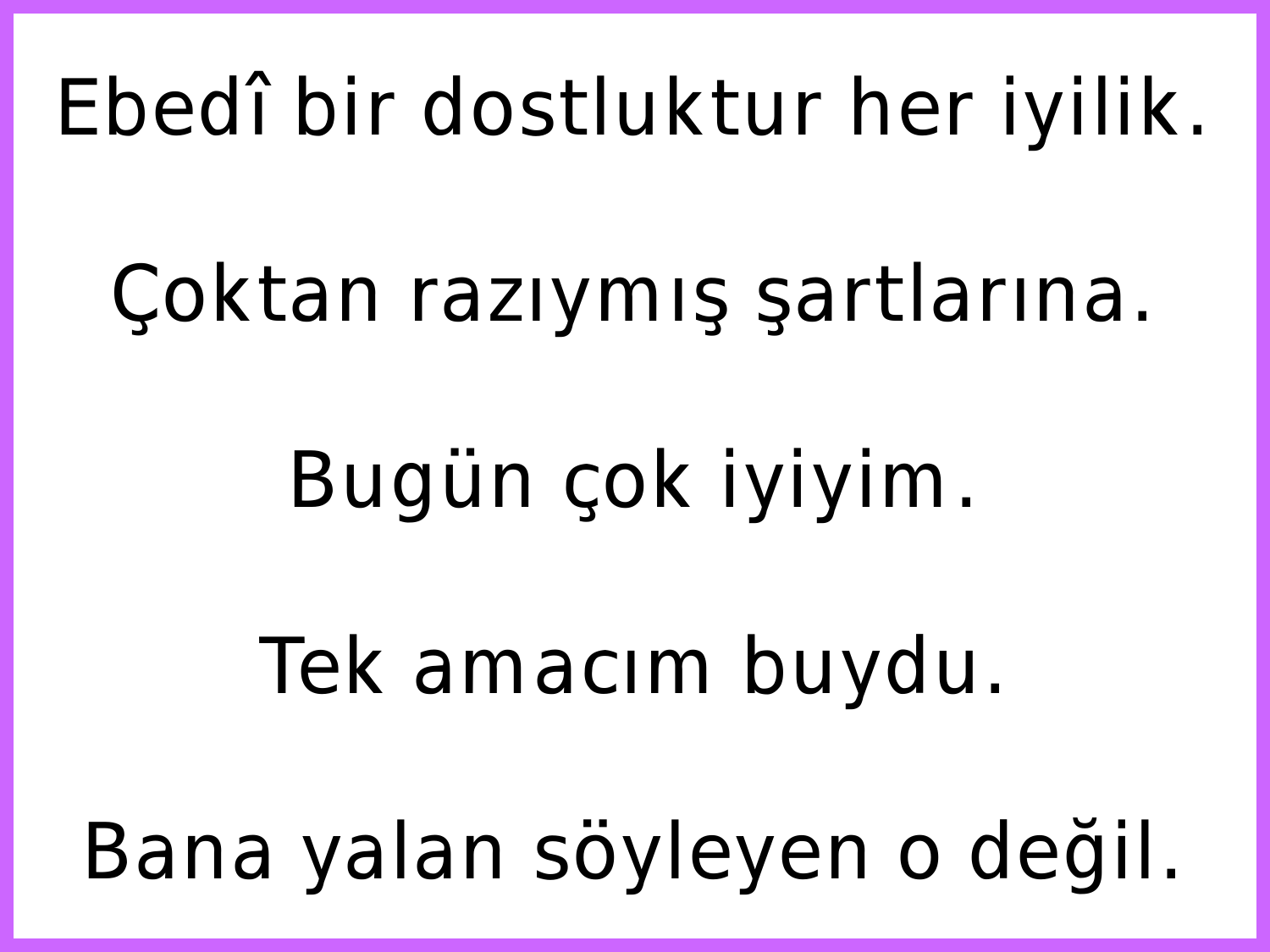

# Ebedî bir dostluktur her iyilik. Çoktan razıymış şartlarına. Bugün çok iyiyim. Tek amacım buydu. Bana yalan söyleyen o değil.